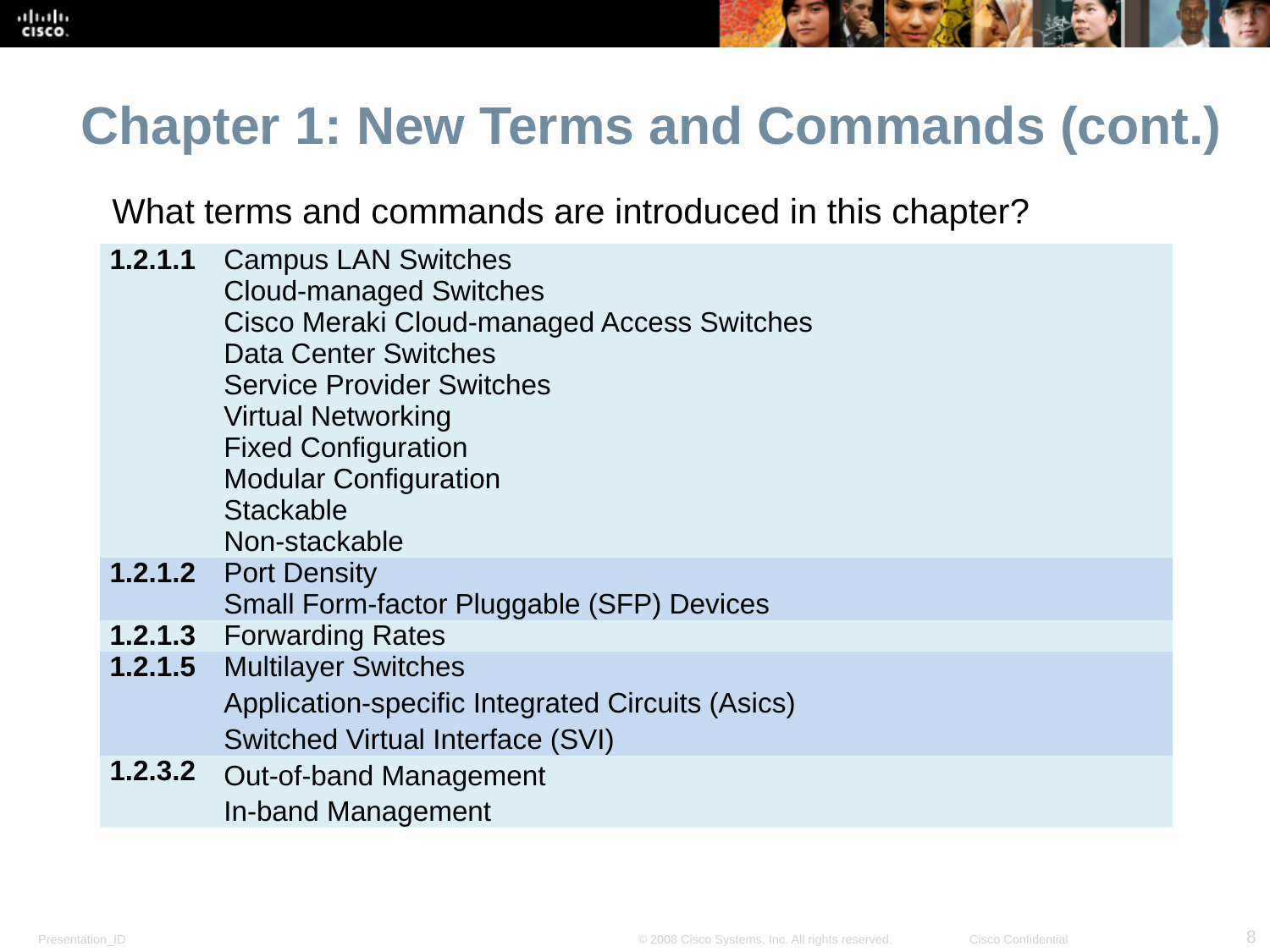

Chapter 1: New Terms and Commands (cont.)
What terms and commands are introduced in this chapter?
| 1.2.1.1 | Campus LAN Switches Cloud-managed Switches Cisco Meraki Cloud-managed Access Switches Data Center Switches Service Provider Switches Virtual Networking  Fixed Configuration Modular Configuration Stackable Non-stackable |
| --- | --- |
| 1.2.1.2 | Port Density Small Form-factor Pluggable (SFP) Devices |
| 1.2.1.3 | Forwarding Rates |
| 1.2.1.5 | Multilayer Switches |
|  | Application-specific Integrated Circuits (Asics) Switched Virtual Interface (SVI) |
| 1.2.3.2 | Out-of-band Management In-band Management |